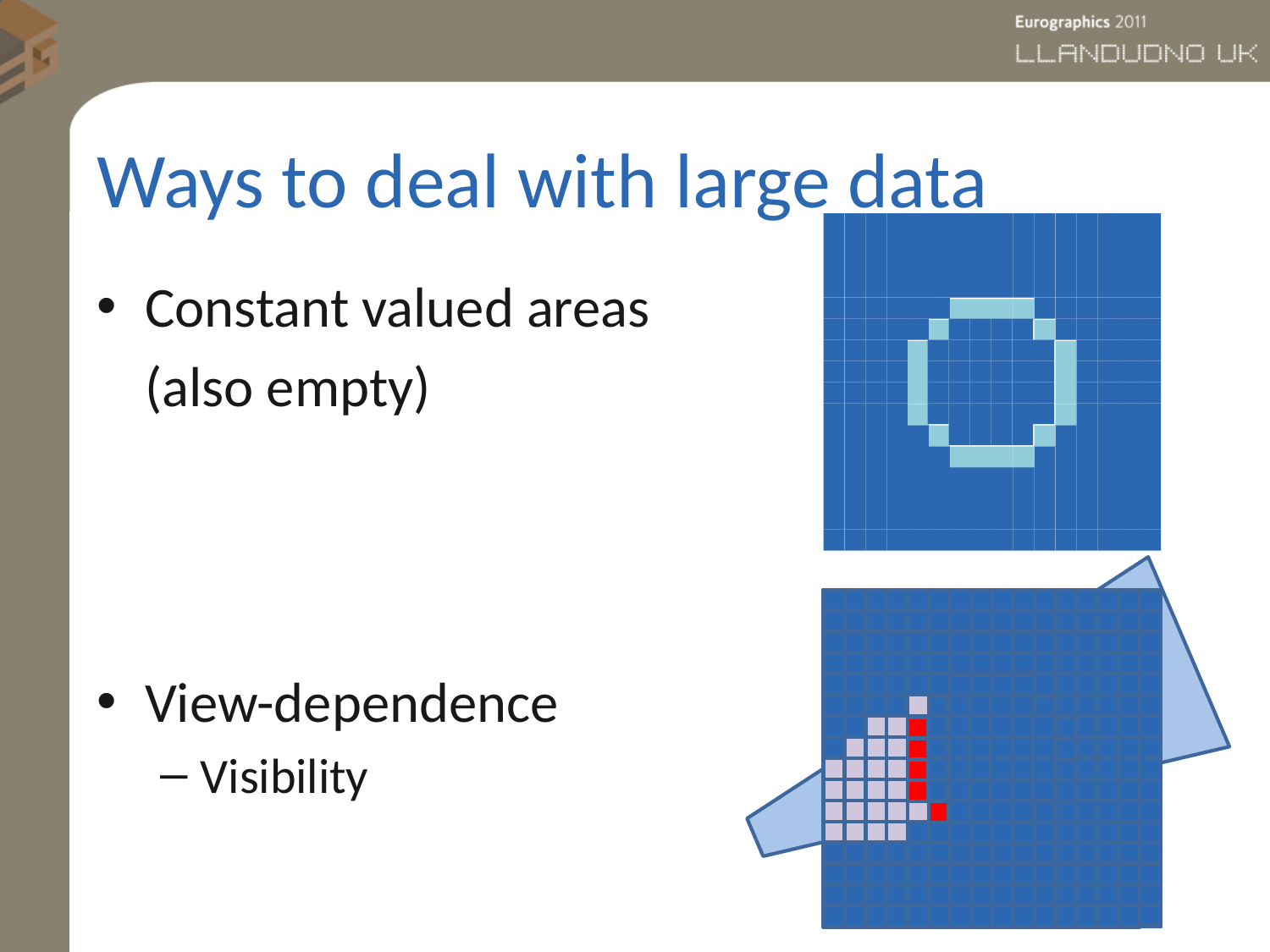

# Ways to deal with large data

Constant valued areas
	(also empty)

View-dependence
Visibility